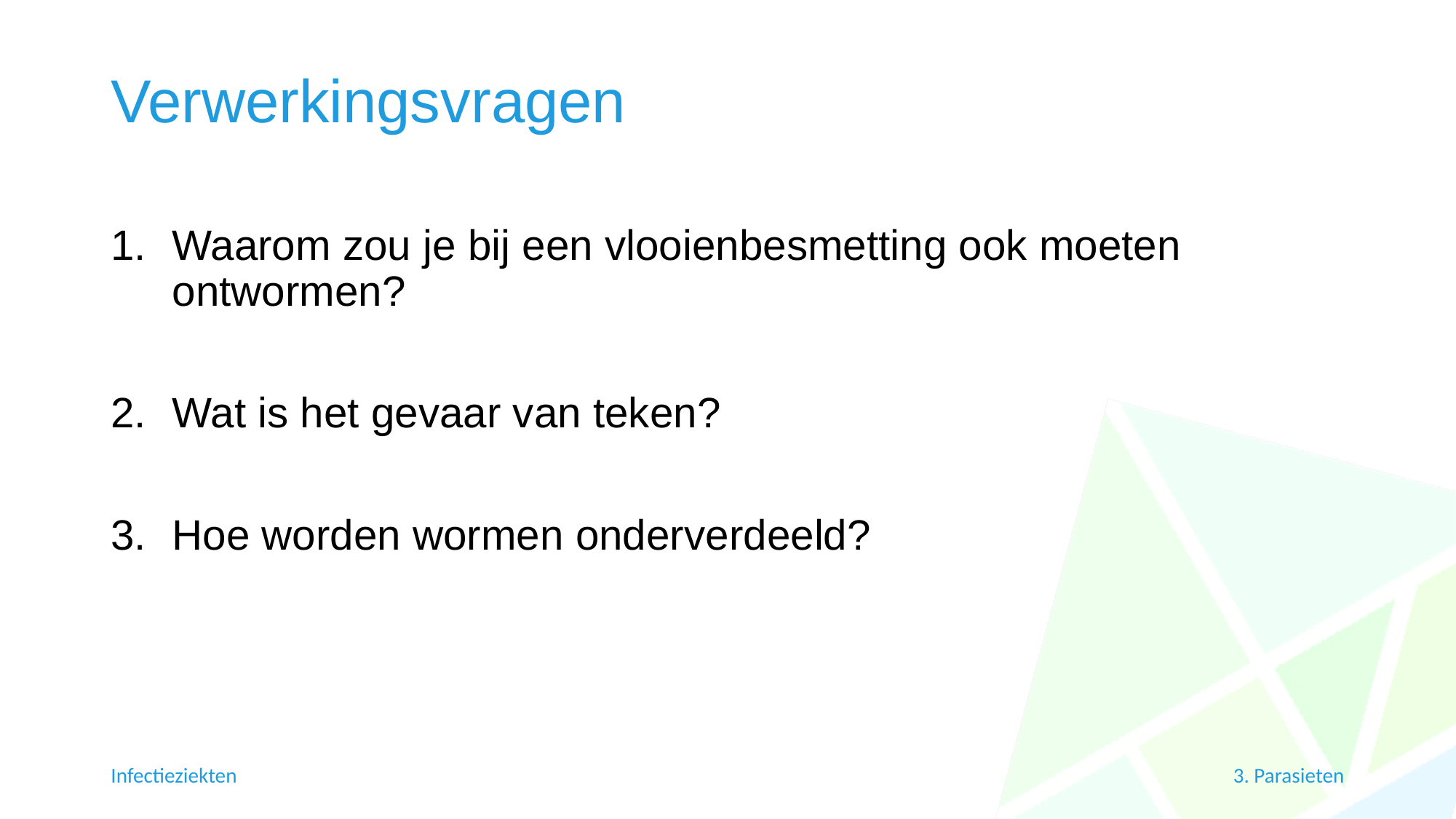

# Verwerkingsvragen
Waarom zou je bij een vlooienbesmetting ook moeten ontwormen?

Wat is het gevaar van teken?

Hoe worden wormen onderverdeeld?

Infectieziekten
3. Parasieten